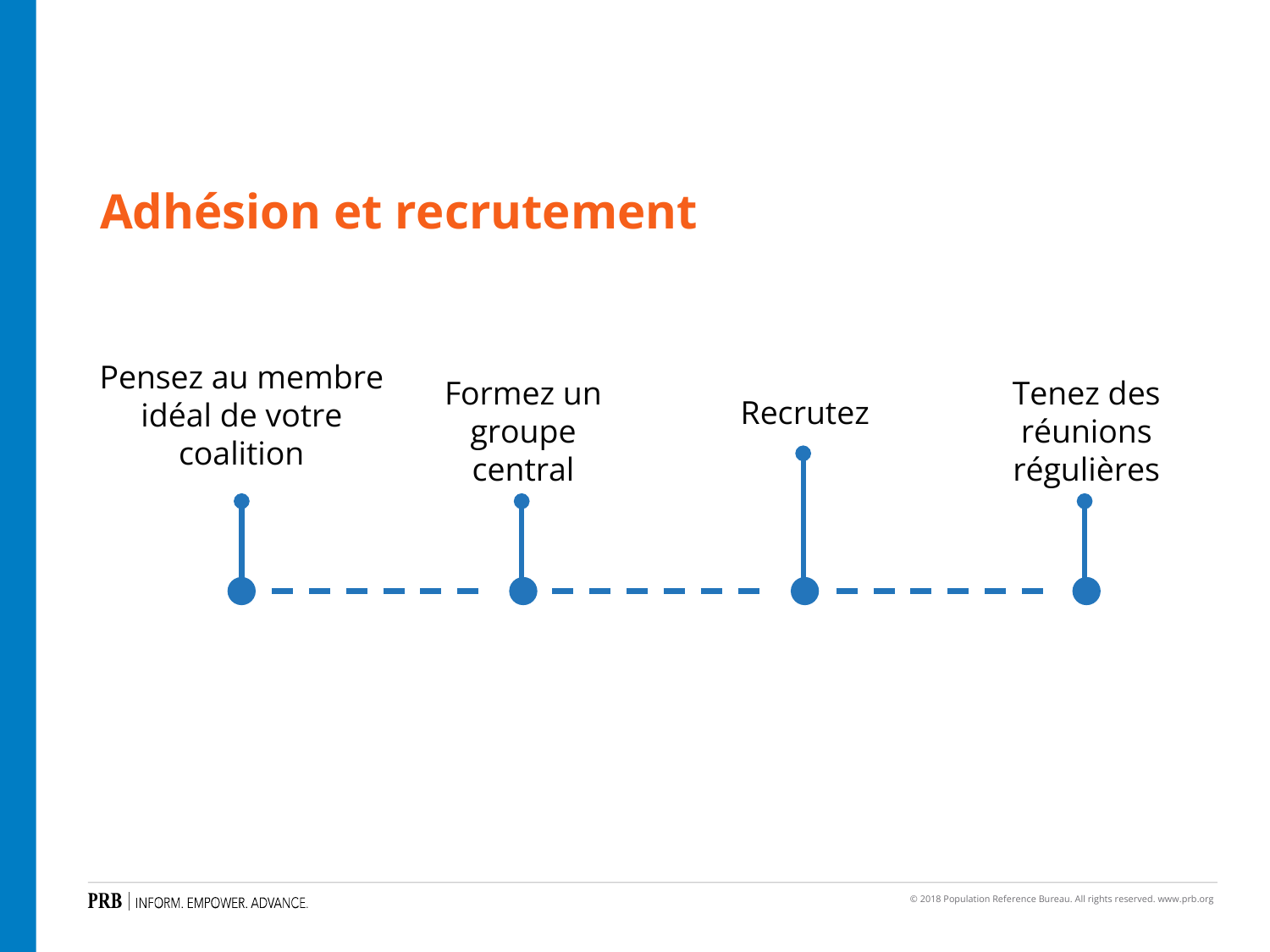

Adhésion et recrutement
Pensez au membre idéal de votre coalition
Formez un groupe central
Tenez des réunions régulières
Recrutez